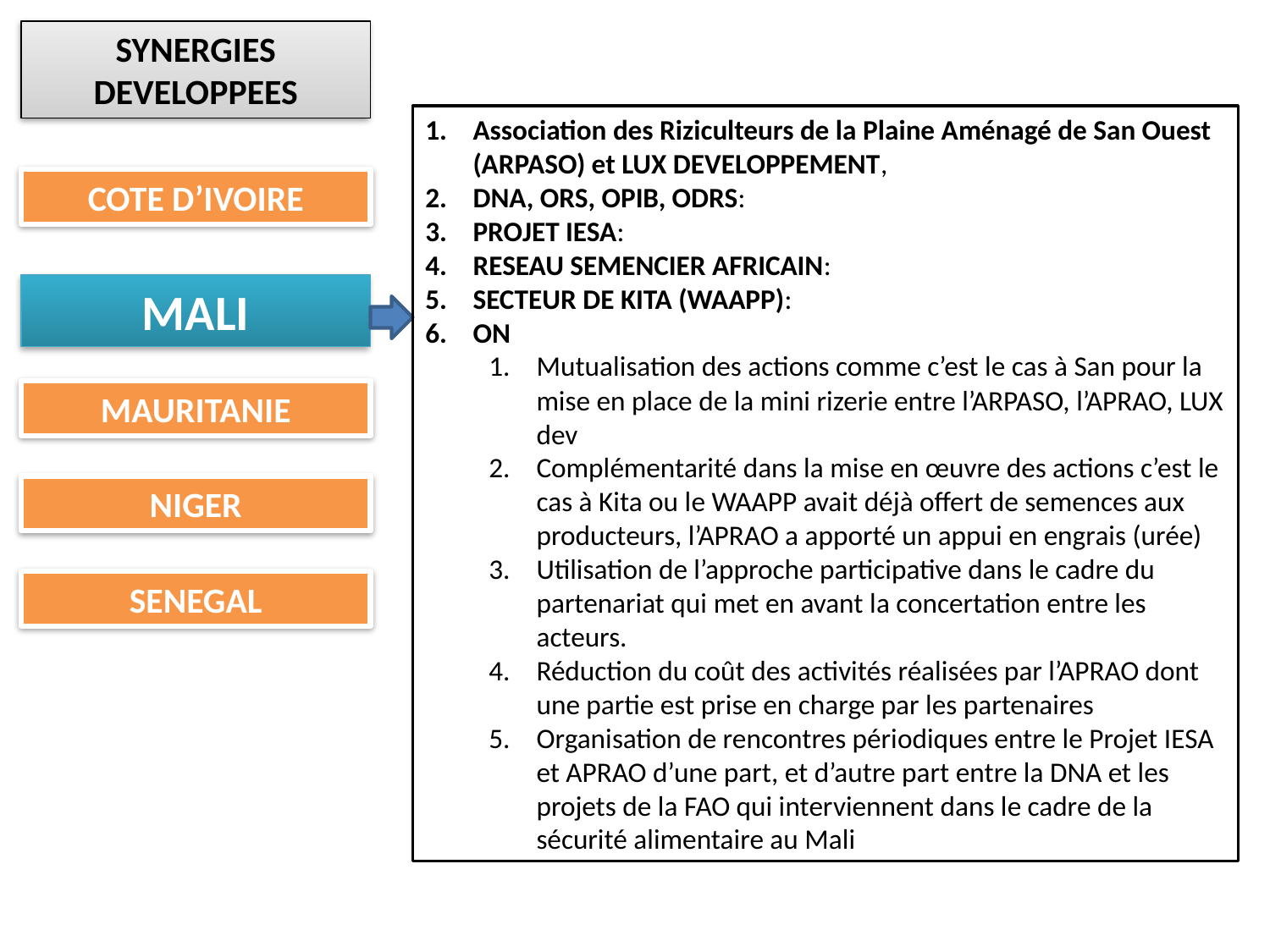

SYNERGIES DEVELOPPEES
Association des Riziculteurs de la Plaine Aménagé de San Ouest  (ARPASO) et LUX DEVELOPPEMENT,
DNA, ORS, OPIB, ODRS:
PROJET IESA:
RESEAU SEMENCIER AFRICAIN:
SECTEUR DE KITA (WAAPP):
ON
Mutualisation des actions comme c’est le cas à San pour la mise en place de la mini rizerie entre l’ARPASO, l’APRAO, LUX dev
Complémentarité dans la mise en œuvre des actions c’est le cas à Kita ou le WAAPP avait déjà offert de semences aux producteurs, l’APRAO a apporté un appui en engrais (urée)
Utilisation de l’approche participative dans le cadre du partenariat qui met en avant la concertation entre les acteurs.
Réduction du coût des activités réalisées par l’APRAO dont une partie est prise en charge par les partenaires
Organisation de rencontres périodiques entre le Projet IESA et APRAO d’une part, et d’autre part entre la DNA et les projets de la FAO qui interviennent dans le cadre de la sécurité alimentaire au Mali
COTE D’IVOIRE
MALI

MAURITANIE
NIGER
SENEGAL